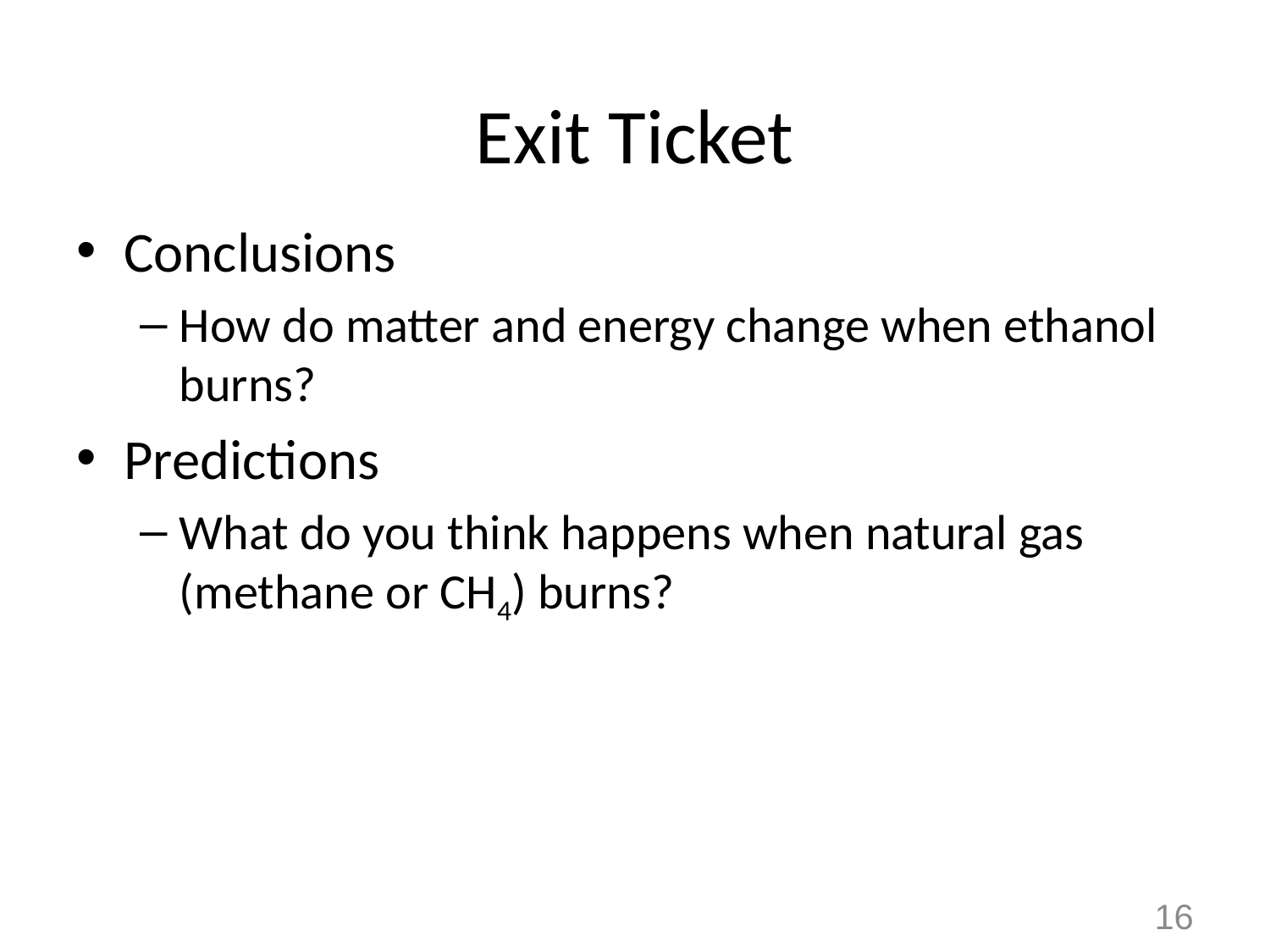

# Exit Ticket
Conclusions
How do matter and energy change when ethanol burns?
Predictions
What do you think happens when natural gas (methane or CH4) burns?
16